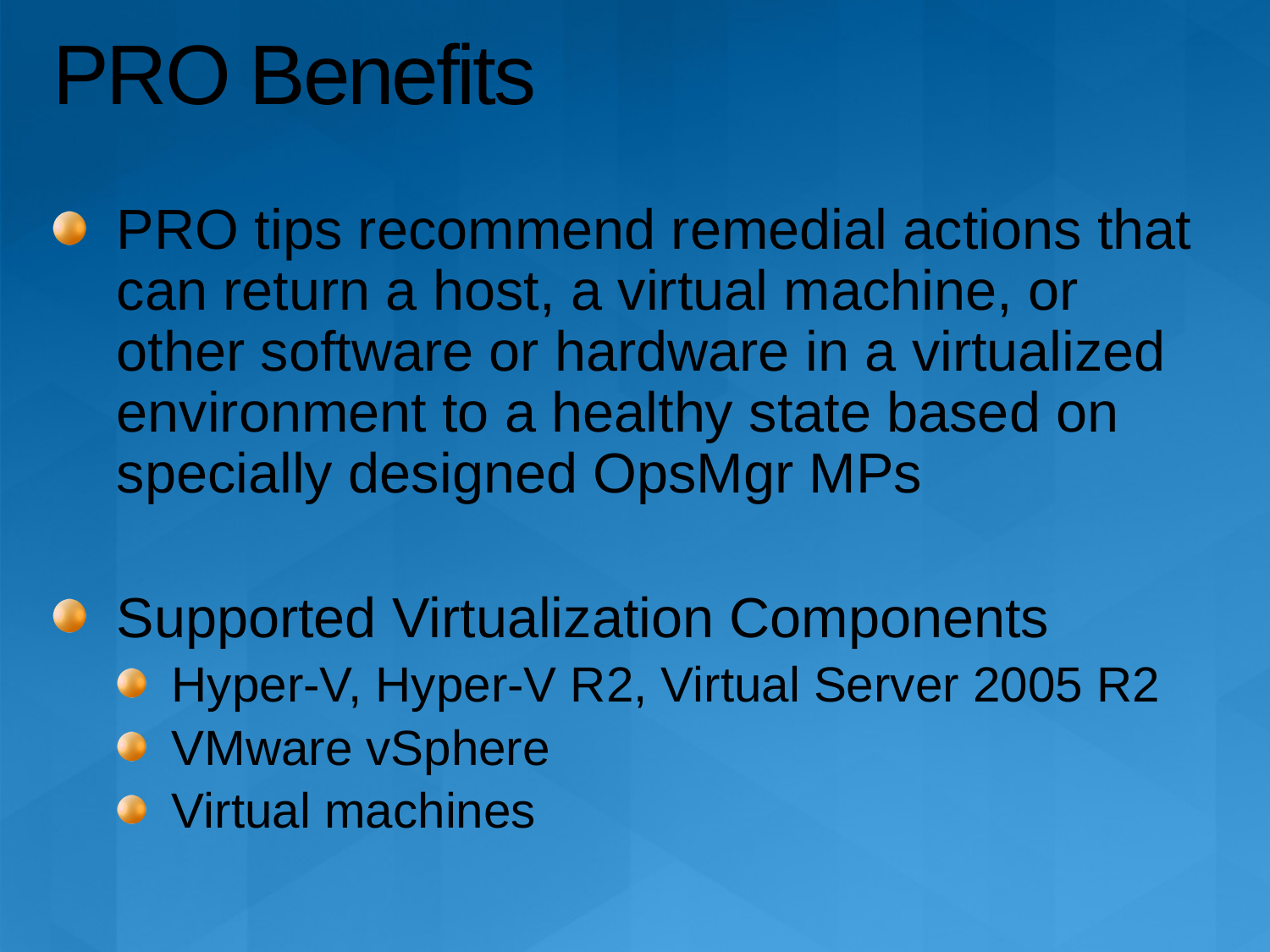

# PRO Benefits
PRO tips recommend remedial actions that can return a host, a virtual machine, or other software or hardware in a virtualized environment to a healthy state based on specially designed OpsMgr MPs

Supported Virtualization Components
Hyper-V, Hyper-V R2, Virtual Server 2005 R2
VMware vSphere
Virtual machines